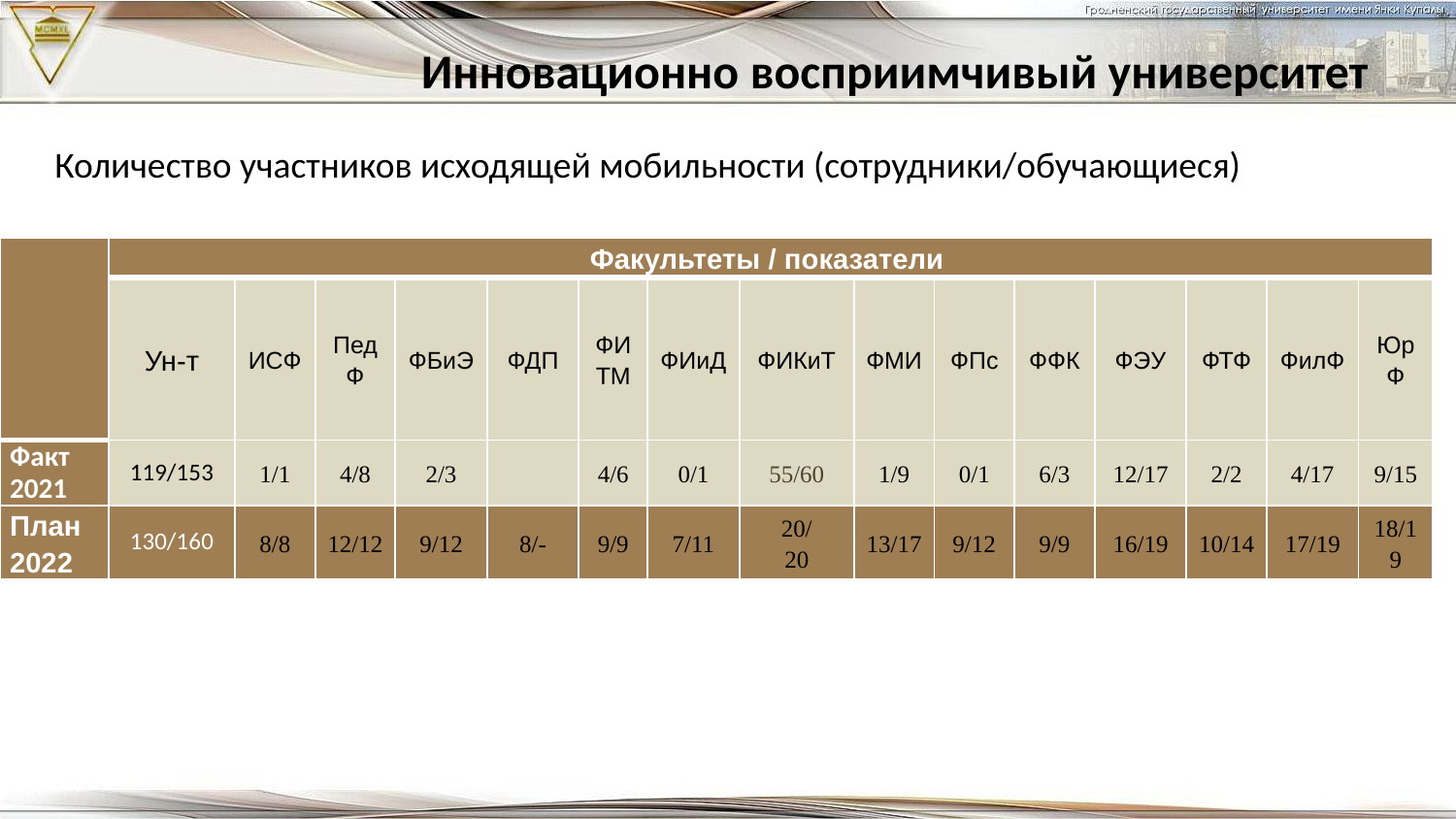

Инновационно восприимчивый университет
Количество участников исходящей мобильности (сотрудники/обучающиеся)
|  | Факультеты / показатели |  |  |  |  |  |  |  |  |  |  |  |  |  |  |
| --- | --- | --- | --- | --- | --- | --- | --- | --- | --- | --- | --- | --- | --- | --- | --- |
|  | Ун-т | ИСФ | ПедФ | ФБиЭ | ФДП | ФИТМ | ФИиД | ФИКиТ | ФМИ | ФПс | ФФК | ФЭУ | ФТФ | ФилФ | ЮрФ |
| Факт 2021 | 119/153 | 1/1 | 4/8 | 2/3 |  | 4/6 | 0/1 | 55/60 | 1/9 | 0/1 | 6/3 | 12/17 | 2/2 | 4/17 | 9/15 |
| План 2022 | 130/160 | 8/8 | 12/12 | 9/12 | 8/- | 9/9 | 7/11 | 20/ 20 | 13/17 | 9/12 | 9/9 | 16/19 | 10/14 | 17/19 | 18/19 |